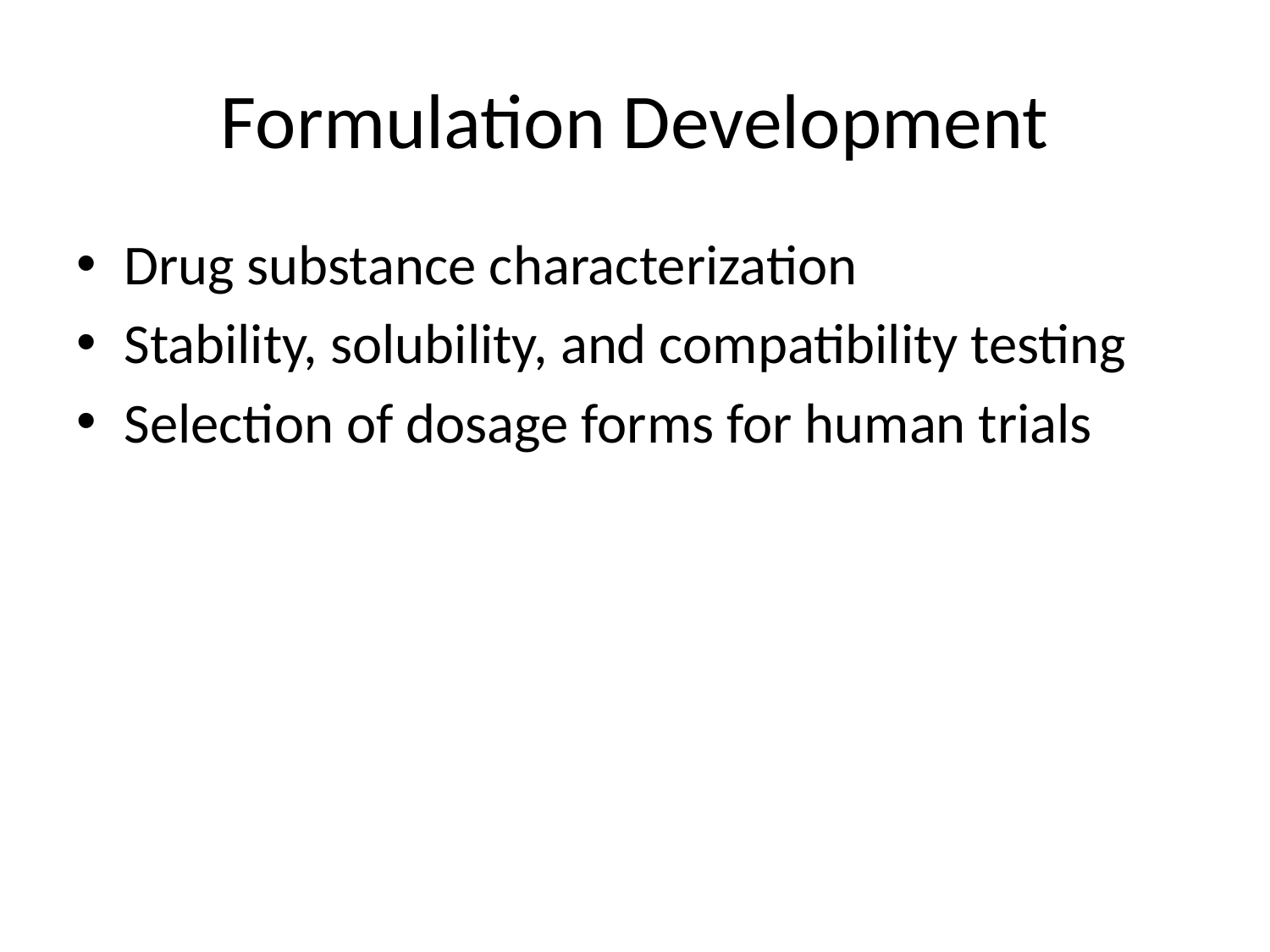

# Formulation Development
Drug substance characterization
Stability, solubility, and compatibility testing
Selection of dosage forms for human trials